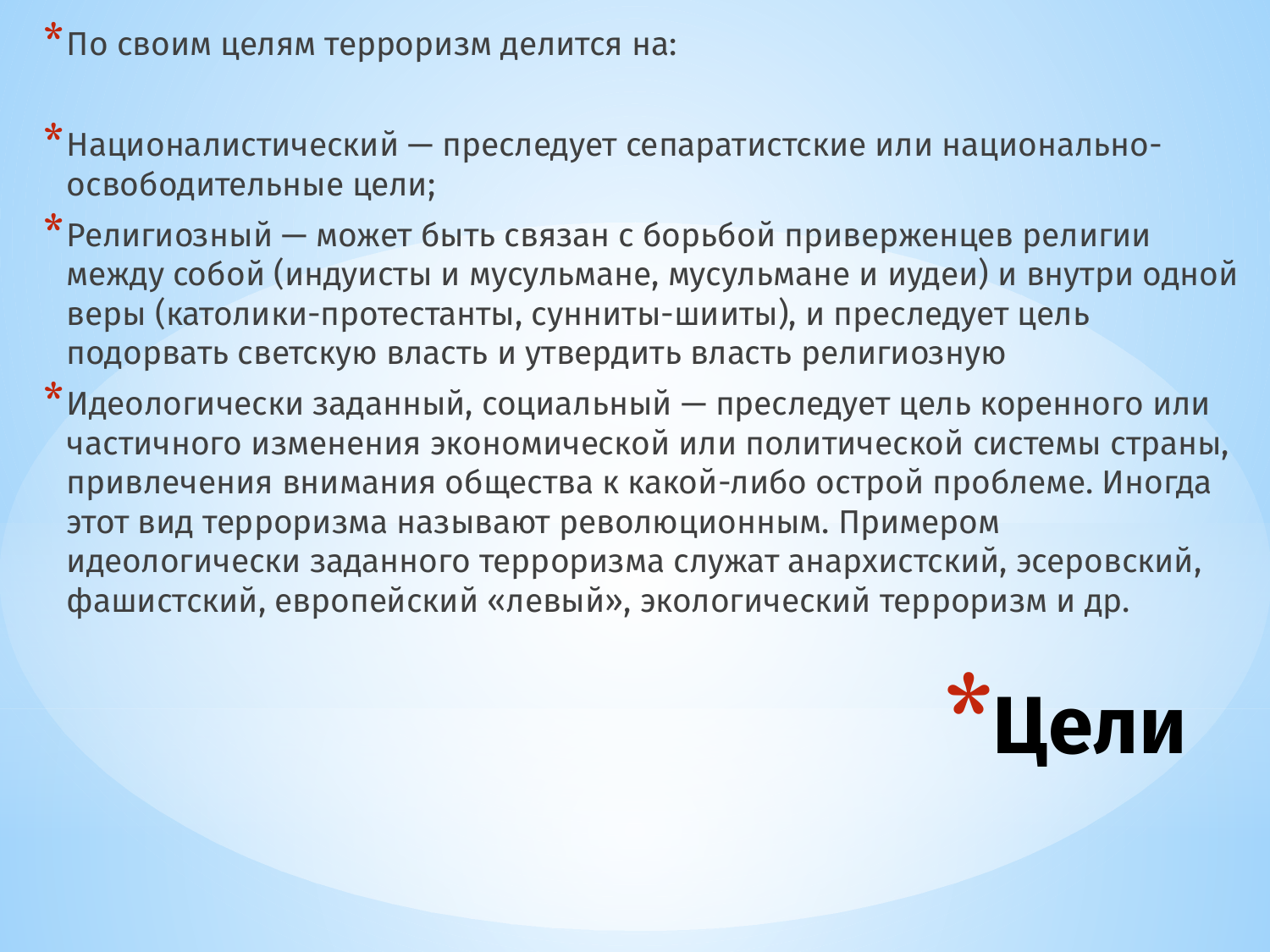

По своим целям терроризм делится на:

Националистический — преследует сепаратистские или национально-освободительные цели;
Религиозный — может быть связан с борьбой приверженцев религии между собой (индуисты и мусульмане, мусульмане и иудеи) и внутри одной веры (католики-протестанты, сунниты-шииты), и преследует цель подорвать светскую власть и утвердить власть религиозную
Идеологически заданный, социальный — преследует цель коренного или частичного изменения экономической или политической системы страны, привлечения внимания общества к какой-либо острой проблеме. Иногда этот вид терроризма называют революционным. Примером идеологически заданного терроризма служат анархистский, эсеровский, фашистский, европейский «левый», экологический терроризм и др.
# Цели